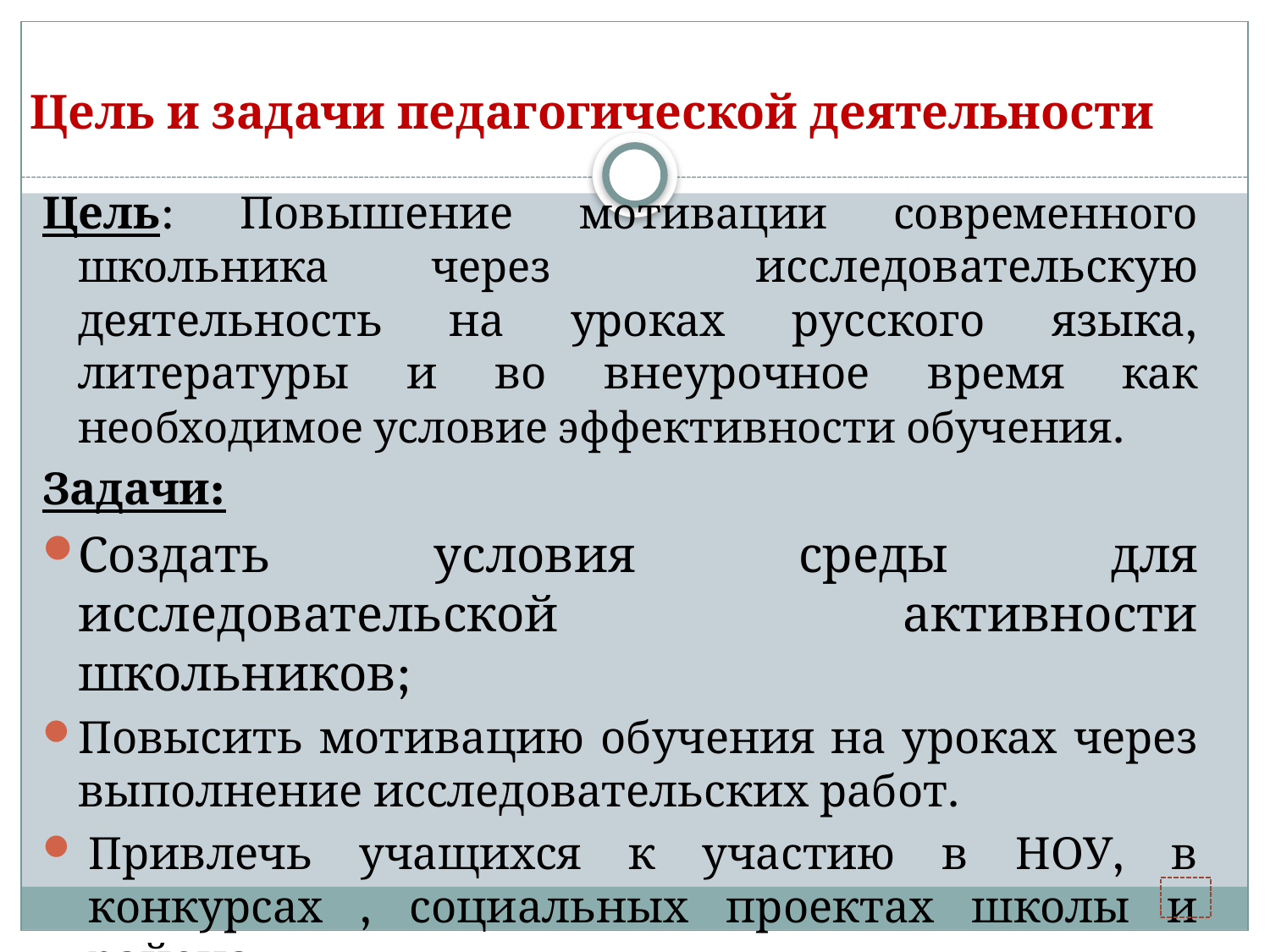

# Цель и задачи педагогической деятельности
Цель: Повышение мотивации современного школьника через  исследовательскую деятельность на уроках русского языка, литературы и во внеурочное время как необходимое условие эффективности обучения.
Задачи:
Создать условия среды для исследовательской активности школьников;
Повысить мотивацию обучения на уроках через выполнение исследовательских работ.
Привлечь учащихся к участию в НОУ, в конкурсах , социальных проектах школы и района.